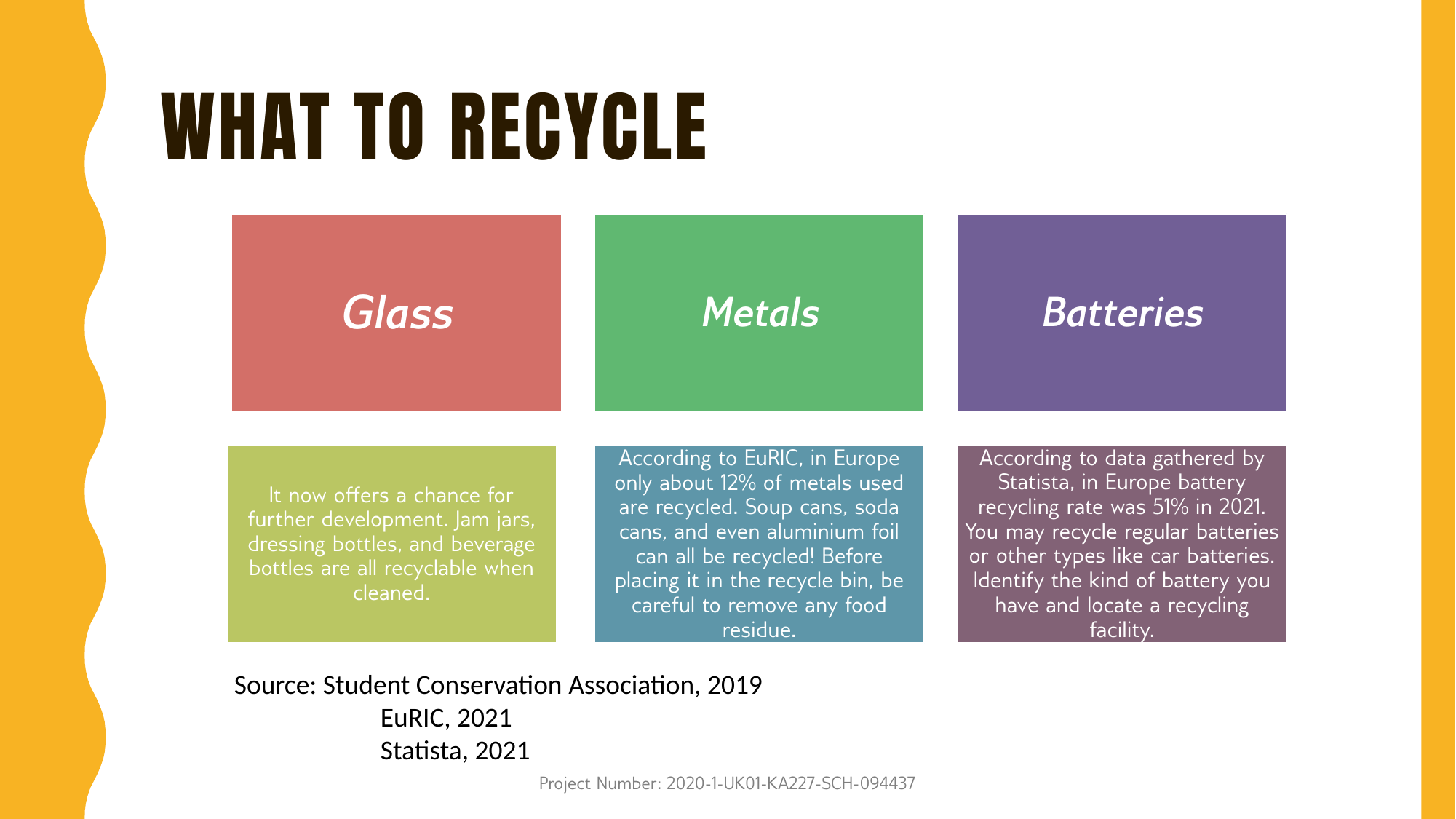

# WHAT TO RECYCLE
Glass
It now offers a chance for further development. Jam jars, dressing bottles, and beverage bottles are all recyclable when cleaned.
Metals
According to EuRIC, in Europe only about 12% of metals used are recycled. Soup cans, soda cans, and even aluminium foil can all be recycled! Before placing it in the recycle bin, be careful to remove any food residue.
Batteries
According to data gathered by Statista, in Europe battery recycling rate was 51% in 2021. You may recycle regular batteries or other types like car batteries. Identify the kind of battery you have and locate a recycling facility.
Source: Student Conservation Association, 2019
	      EuRIC, 2021
	      Statista, 2021
Project Number: 2020-1-UK01-KA227-SCH-094437